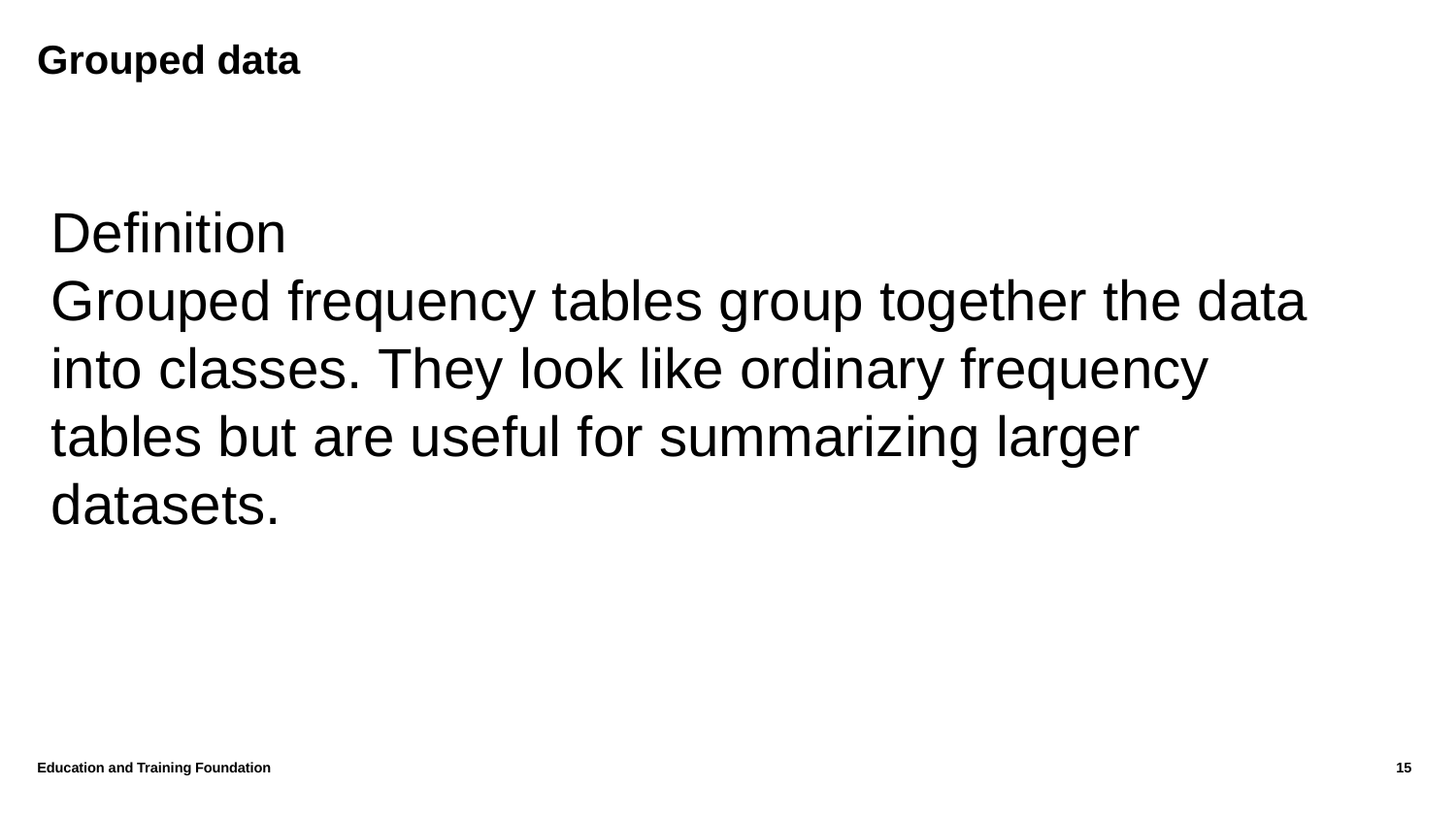

# Grouped data
Definition
Grouped frequency tables group together the data into classes. They look like ordinary frequency tables but are useful for summarizing larger datasets.
Education and Training Foundation
15